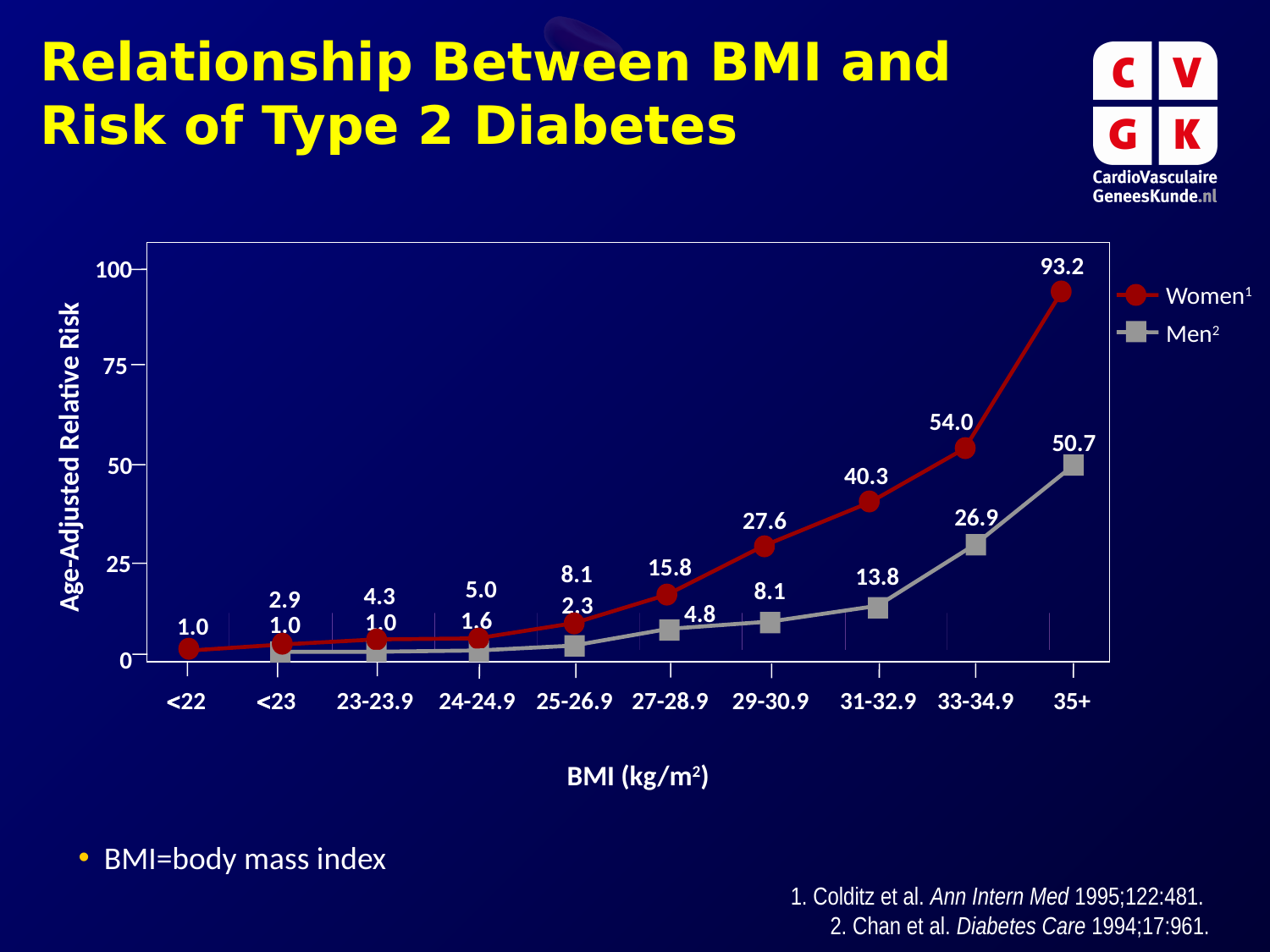

Relationship Between BMI and Risk of Type 2 Diabetes

93.2
100
75
50
25
0
Women1
Men2

54.0
50.7
Age-Adjusted Relative Risk

40.3

26.9
27.6

15.8
8.1
13.8

5.0
8.1
4.3
2.9
2.3

4.8

1.6
1.0
1.0
1.0

<22
<23
23-23.9
24-24.9
25-26.9
27-28.9
29-30.9
31-32.9
33-34.9
35+

BMI (kg/m2)
  BMI=body mass index
1. Colditz et al. Ann Intern Med 1995;122:481.
2. Chan et al. Diabetes Care 1994;17:961.